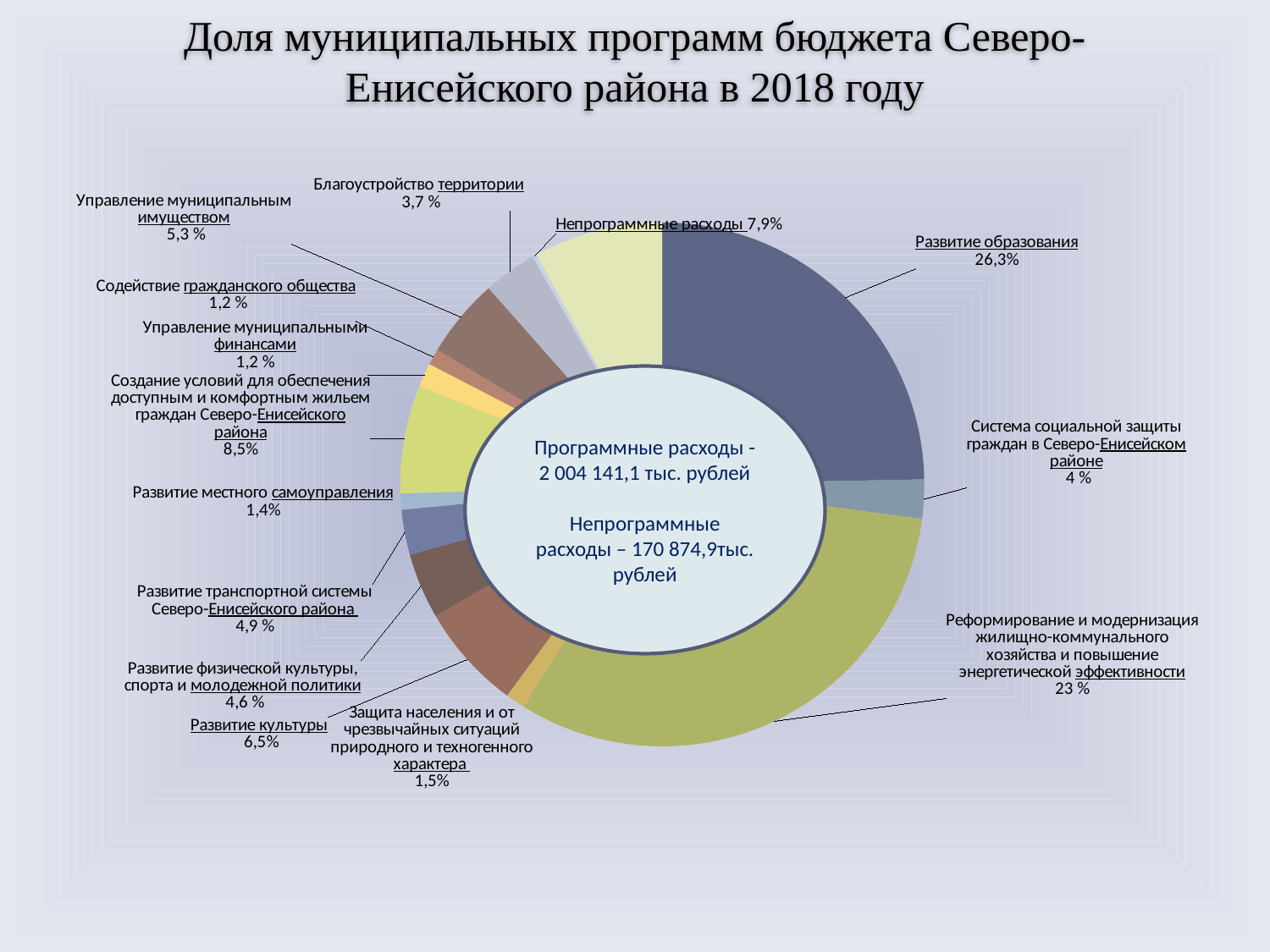

# Доля муниципальных программ бюджета Северо-Енисейского района в 2018 году

### Chart

| Category | Столбец1 |
|---|---|
| Развитие образования | 529577.8 |
| Система социальной защиты граждан в Северо-Енисейском районе | 51692.2 |
| Реформирование и модернизация жилищно-коммунального хозяйства и повышение энергетической эффективности | 681518.5 |
| Защита населения от чрезвычайных ситуаций природного и техногенного характера | 26068.5 |
| Развитие культуры | 140296.9 |
| Развитие физической культуры, спорта и молодежной политики | 86857.6 |
| Развитие транспортной системы Северо-Енисейского района | 59578.0 |
| Развитие местного самоуправления | 21187.8 |
| Создание условий для обеспечения доступным и комфортным жильем граждан Северо-Енисейского района | 143447.6 |
| Управление муниципальными финансами | 31470.1 |
| Содействие развитию гражданского общества | 21312.3 |
| Управление муниципальным имуществом | 104858.8 |
| Благоустройство территории | 70420.0 |
| Комфортная городская среда | 5846.6 |
| Непрограммные расходы  | 170874.9 |
Программные расходы -2 004 141,1 тыс. рублей

Непрограммные расходы – 170 874,9тыс. рублей